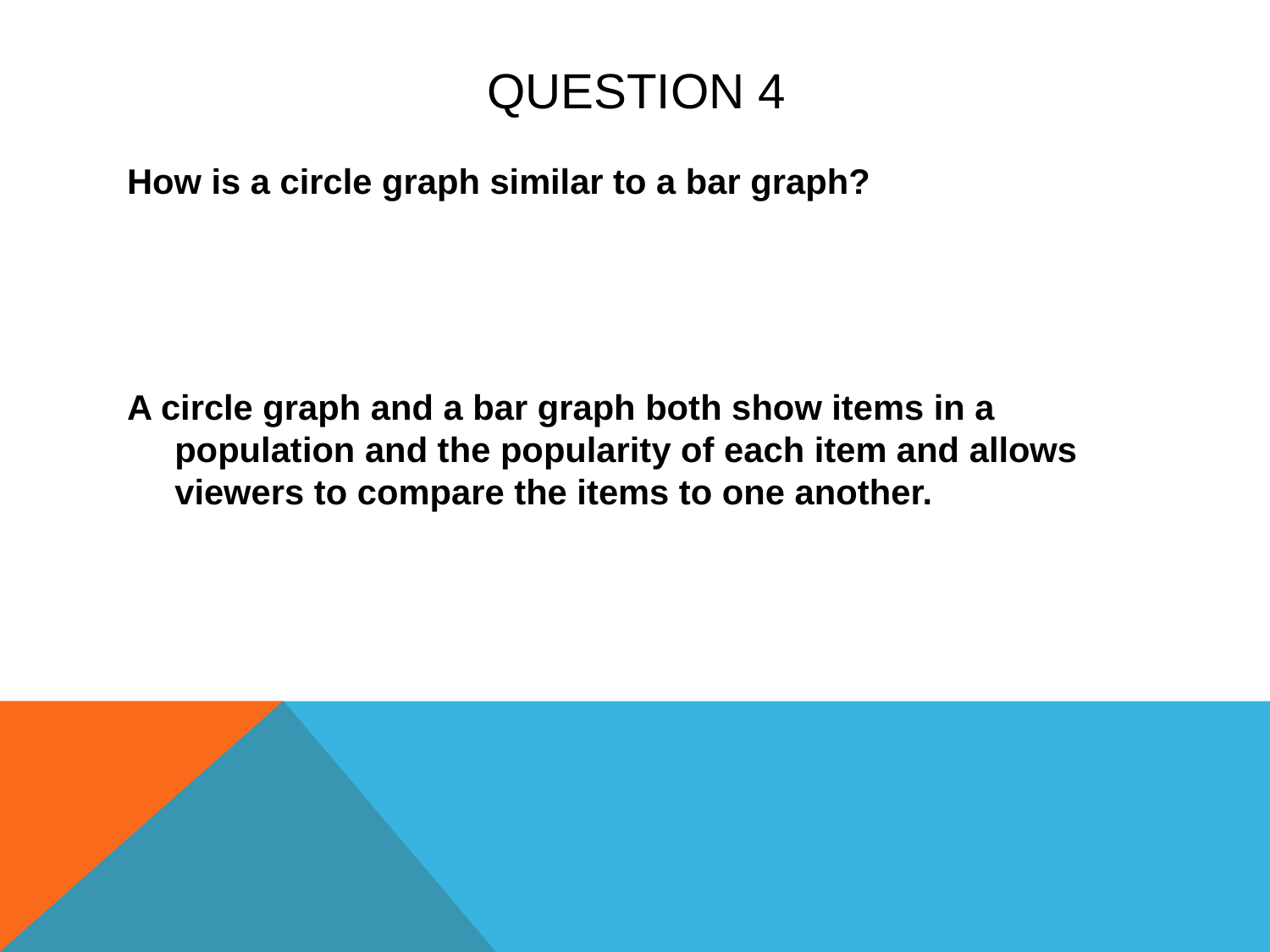

# Question 4
How is a circle graph similar to a bar graph?

A circle graph and a bar graph both show items in a population and the popularity of each item and allows viewers to compare the items to one another.